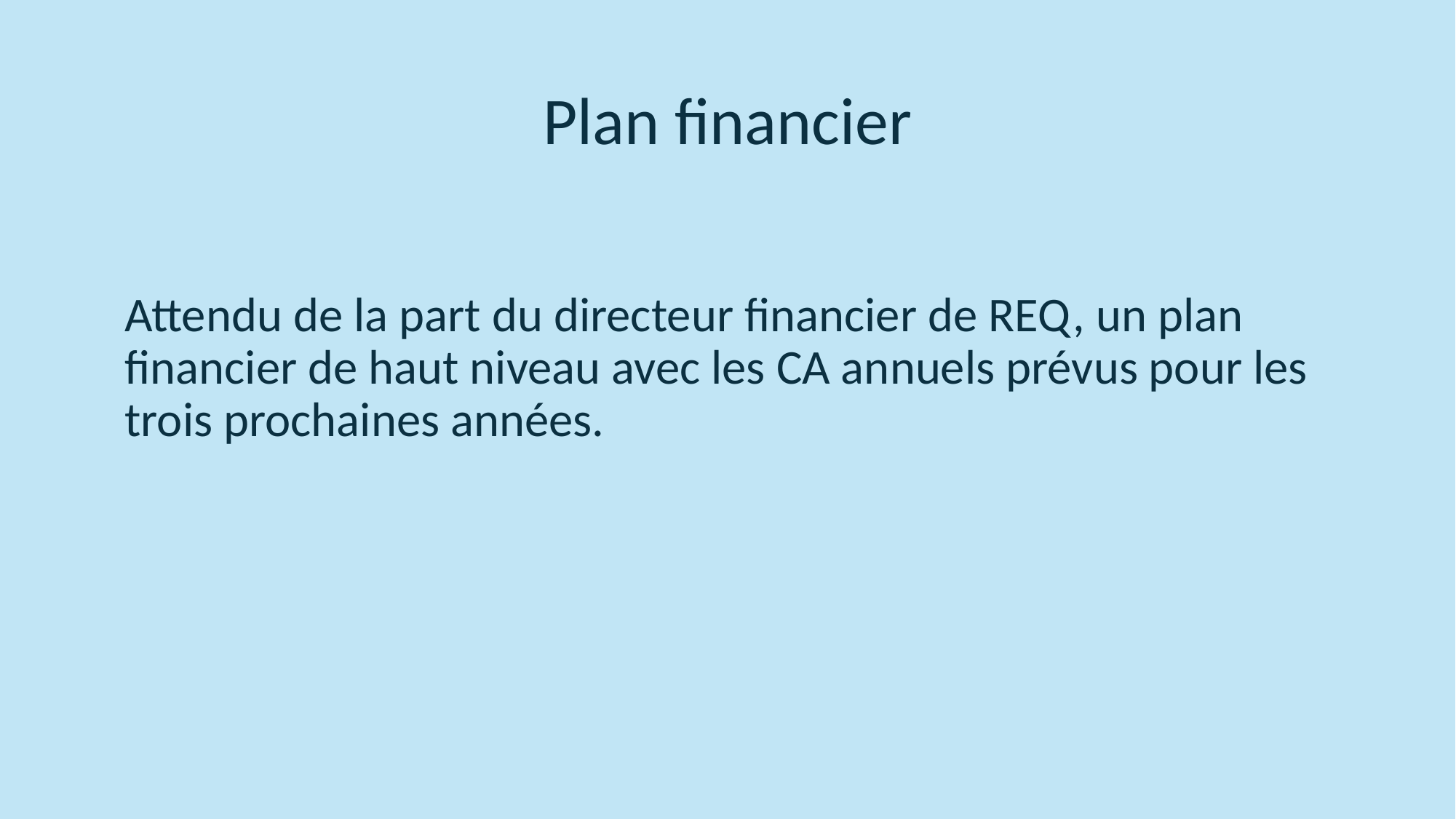

# Plan financier

Attendu de la part du directeur financier de REQ, un plan financier de haut niveau avec les CA annuels prévus pour les trois prochaines années.